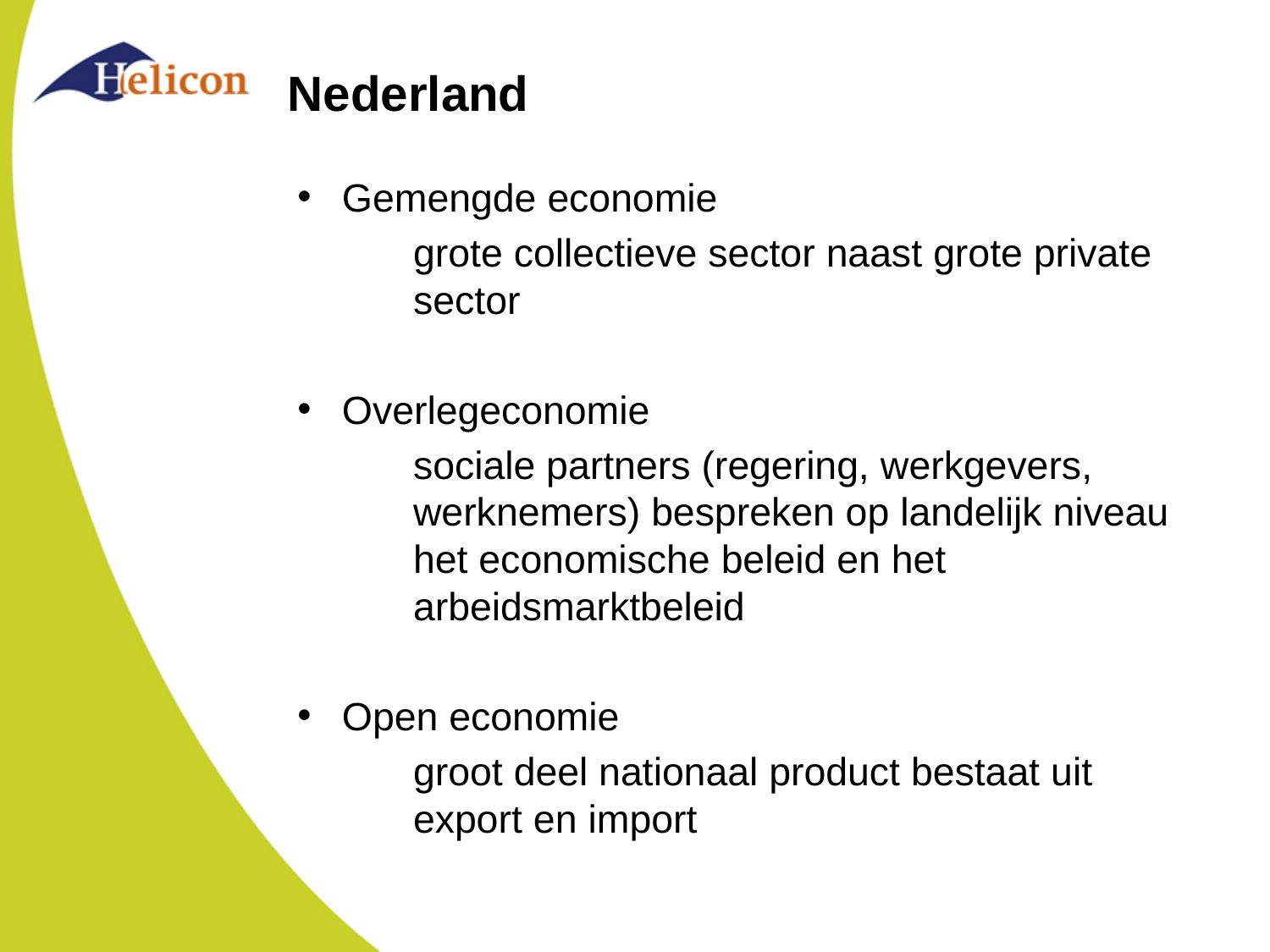

# Nederland
Gemengde economie
	grote collectieve sector naast grote private sector

Overlegeconomie
	sociale partners (regering, werkgevers, werknemers) bespreken op landelijk niveau het economische beleid en het arbeidsmarktbeleid

Open economie
	groot deel nationaal product bestaat uit export en import